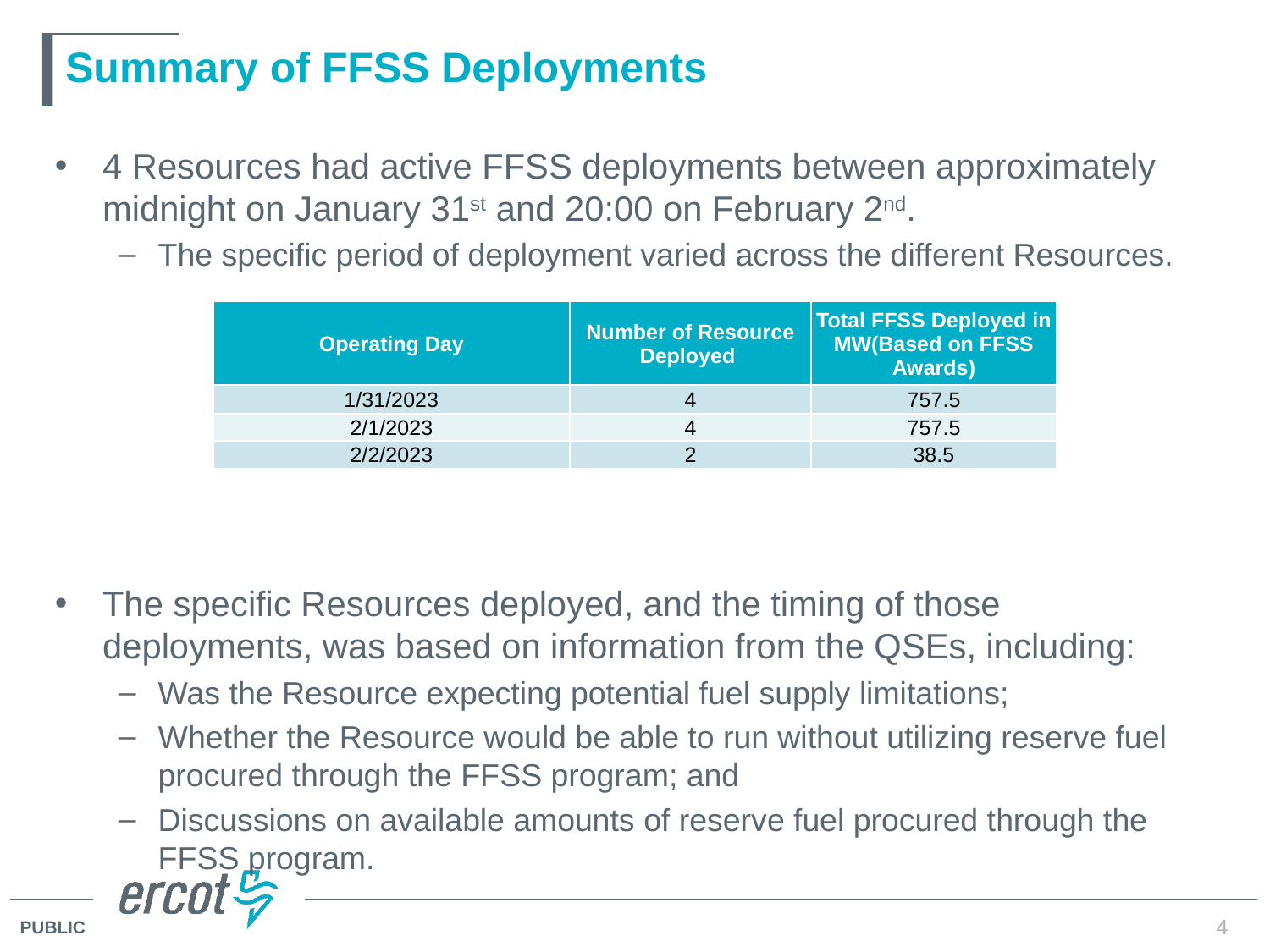

# Summary of FFSS Deployments
4 Resources had active FFSS deployments between approximately midnight on January 31st and 20:00 on February 2nd.
The specific period of deployment varied across the different Resources.

The specific Resources deployed, and the timing of those deployments, was based on information from the QSEs, including:
Was the Resource expecting potential fuel supply limitations;
Whether the Resource would be able to run without utilizing reserve fuel procured through the FFSS program; and
Discussions on available amounts of reserve fuel procured through the FFSS program.

| Operating Day | Number of Resource Deployed | Total FFSS Deployed in MW(Based on FFSS Awards) |
| --- | --- | --- |
| 1/31/2023 | 4 | 757.5 |
| 2/1/2023 | 4 | 757.5 |
| 2/2/2023 | 2 | 38.5 |
4